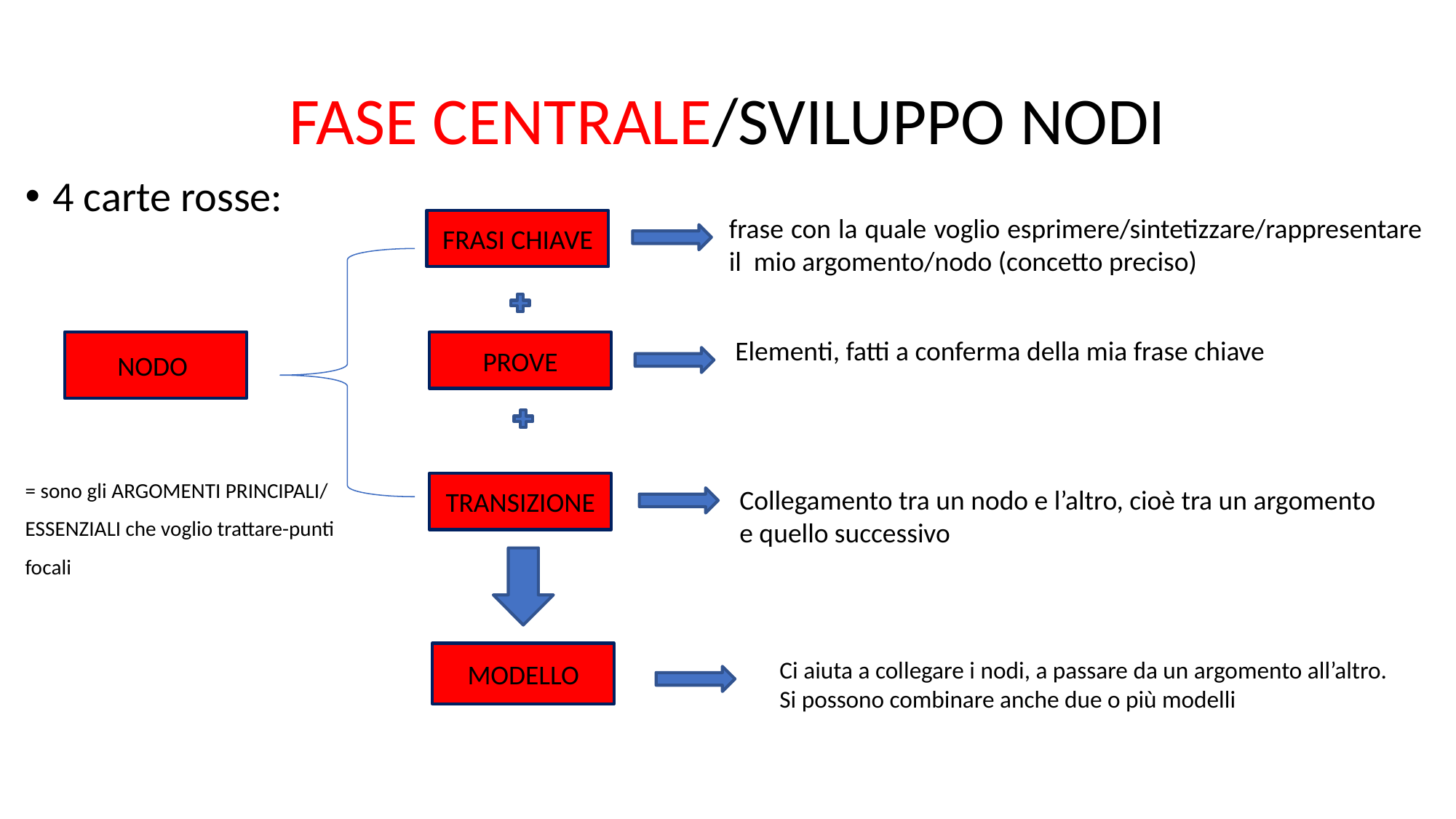

FASE CENTRALE/SVILUPPO NODI
4 carte rosse:

= sono gli ARGOMENTI PRINCIPALI/
ESSENZIALI che voglio trattare-punti
focali

frase con la quale voglio esprimere/sintetizzare/rappresentare  il  mio argomento/nodo (concetto preciso)
FRASI CHIAVE

 Elementi, fatti a conferma della mia frase chiave
NODO
PROVE

TRANSIZIONE
Collegamento tra un nodo e l’altro, cioè tra un argomento e quello successivo

MODELLO
Ci aiuta a collegare i nodi, a passare da un argomento all’altro.
Si possono combinare anche due o più modelli